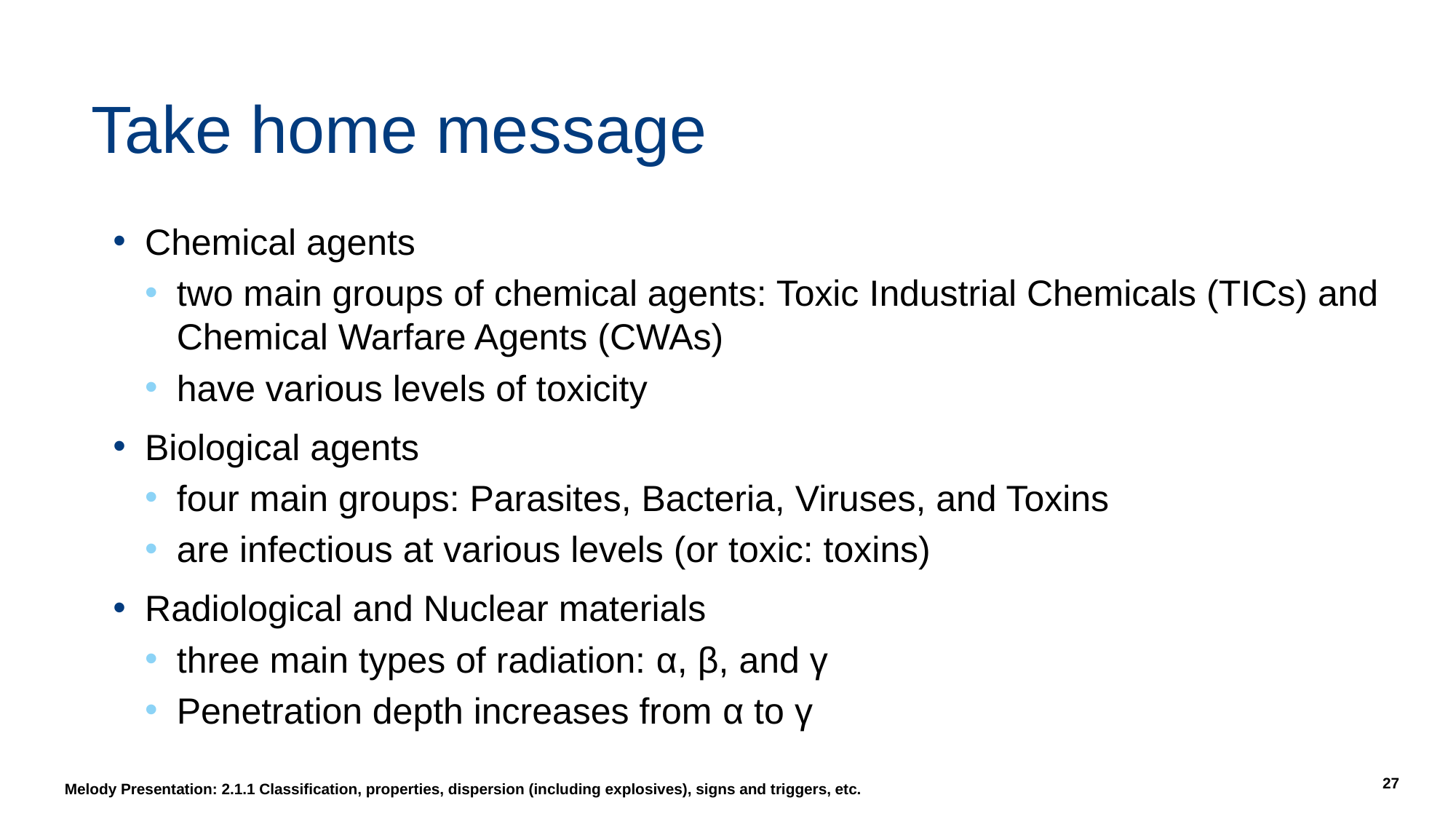

# Take home message
Chemical agents
two main groups of chemical agents: Toxic Industrial Chemicals (TICs) and Chemical Warfare Agents (CWAs)
have various levels of toxicity
Biological agents
four main groups: Parasites, Bacteria, Viruses, and Toxins
are infectious at various levels (or toxic: toxins)
Radiological and Nuclear materials
three main types of radiation: α, β, and γ
Penetration depth increases from α to γ
Melody Presentation: 2.1.1 Classification, properties, dispersion (including explosives), signs and triggers, etc.
27